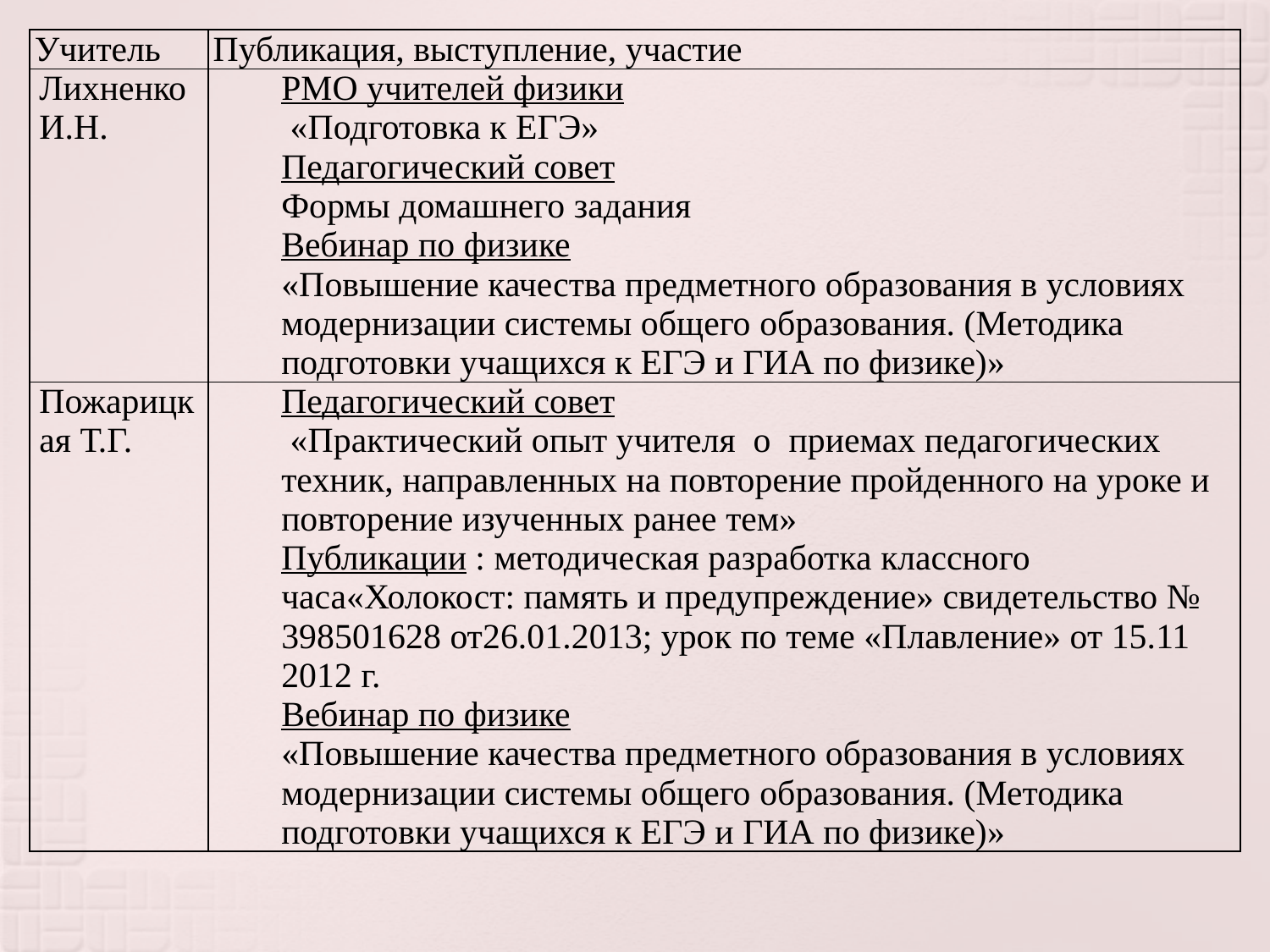

| Учитель | Публикация, выступление, участие |
| --- | --- |
| Лихненко И.Н. | РМО учителей физики «Подготовка к ЕГЭ» Педагогический совет Формы домашнего задания Вебинар по физике «Повышение качества предметного образования в условиях модернизации системы общего образования. (Методика подготовки учащихся к ЕГЭ и ГИА по физике)» |
| Пожарицкая Т.Г. | Педагогический совет «Практический опыт учителя о приемах педагогических техник, направленных на повторение пройденного на уроке и повторение изученных ранее тем» Публикации : методическая разработка классного часа«Холокост: память и предупреждение» свидетельство № 398501628 от26.01.2013; урок по теме «Плавление» от 15.11 2012 г. Вебинар по физике «Повышение качества предметного образования в условиях модернизации системы общего образования. (Методика подготовки учащихся к ЕГЭ и ГИА по физике)» |